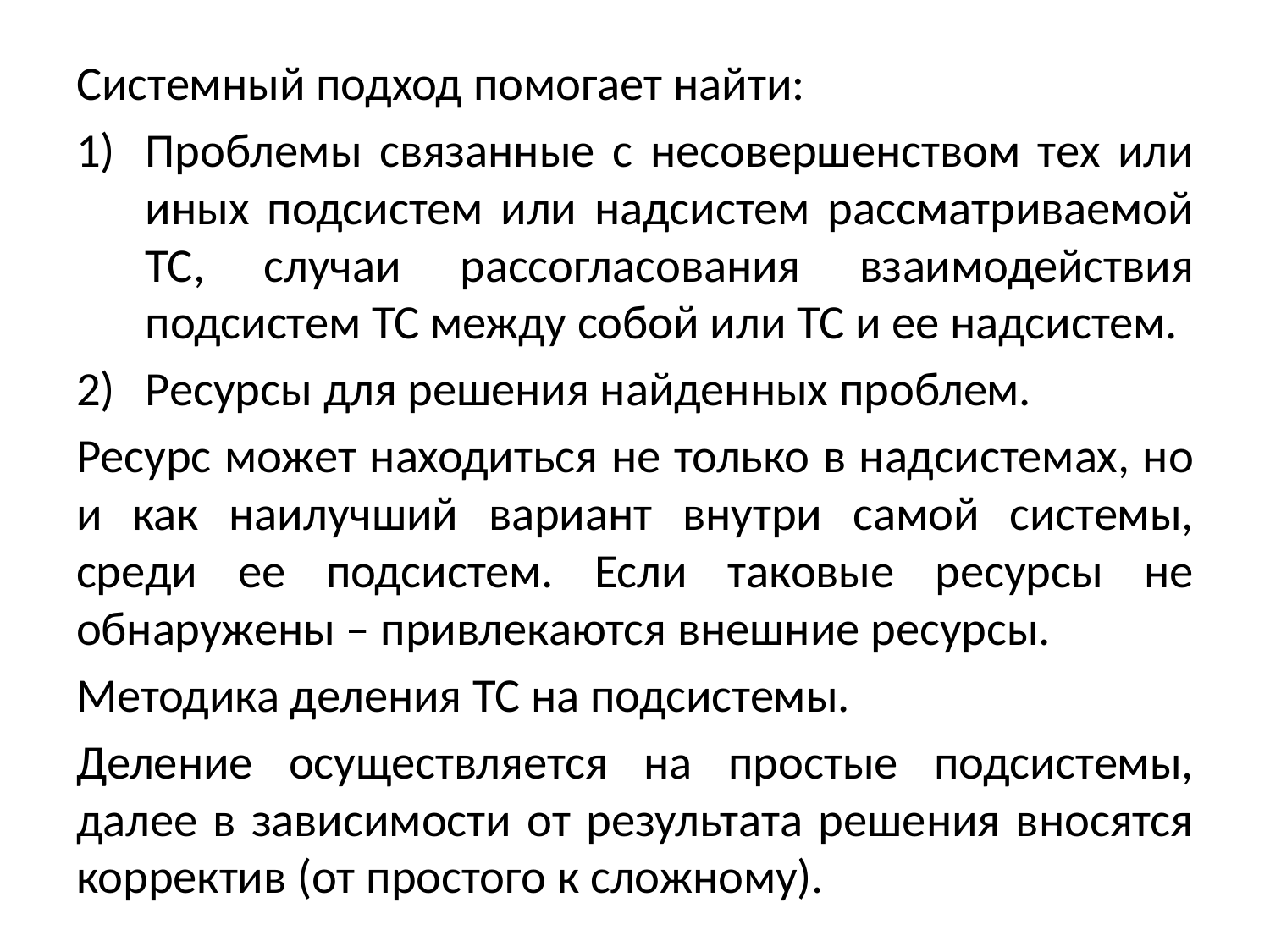

Системный подход помогает найти:
Проблемы связанные с несовершенством тех или иных подсистем или надсистем рассматриваемой ТС, случаи рассогласования взаимодействия подсистем ТС между собой или ТС и ее надсистем.
Ресурсы для решения найденных проблем.
Ресурс может находиться не только в надсистемах, но и как наилучший вариант внутри самой системы, среди ее подсистем. Если таковые ресурсы не обнаружены – привлекаются внешние ресурсы.
Методика деления ТС на подсистемы.
Деление осуществляется на простые подсистемы, далее в зависимости от результата решения вносятся корректив (от простого к сложному).